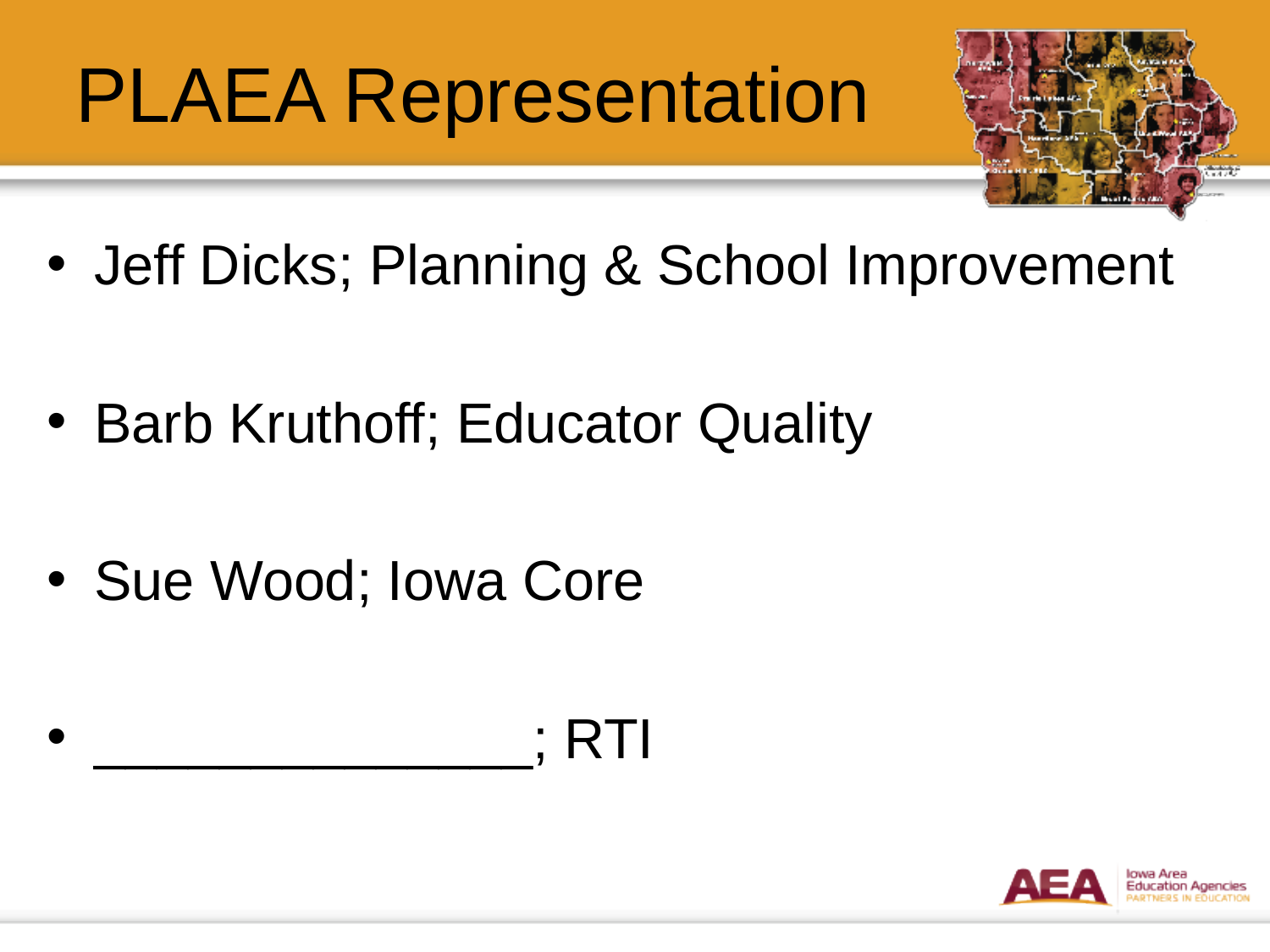

# PLAEA Representation
Jeff Dicks; Planning & School Improvement

Barb Kruthoff; Educator Quality

Sue Wood; Iowa Core

______________; RTI